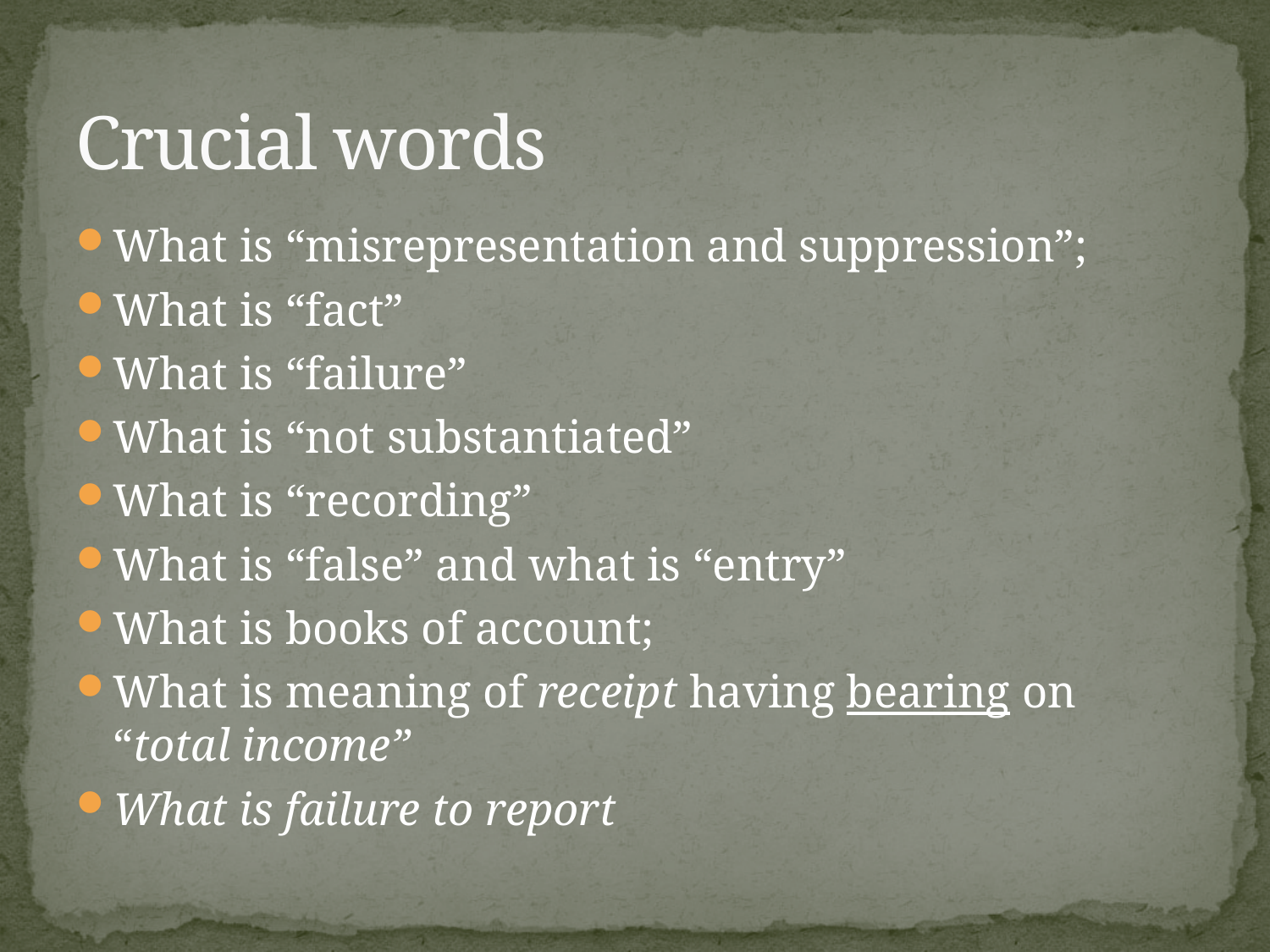

# Crucial words
What is “misrepresentation and suppression”;
What is “fact”
What is “failure”
What is “not substantiated”
What is “recording”
What is “false” and what is “entry”
What is books of account;
What is meaning of receipt having bearing on “total income”
What is failure to report